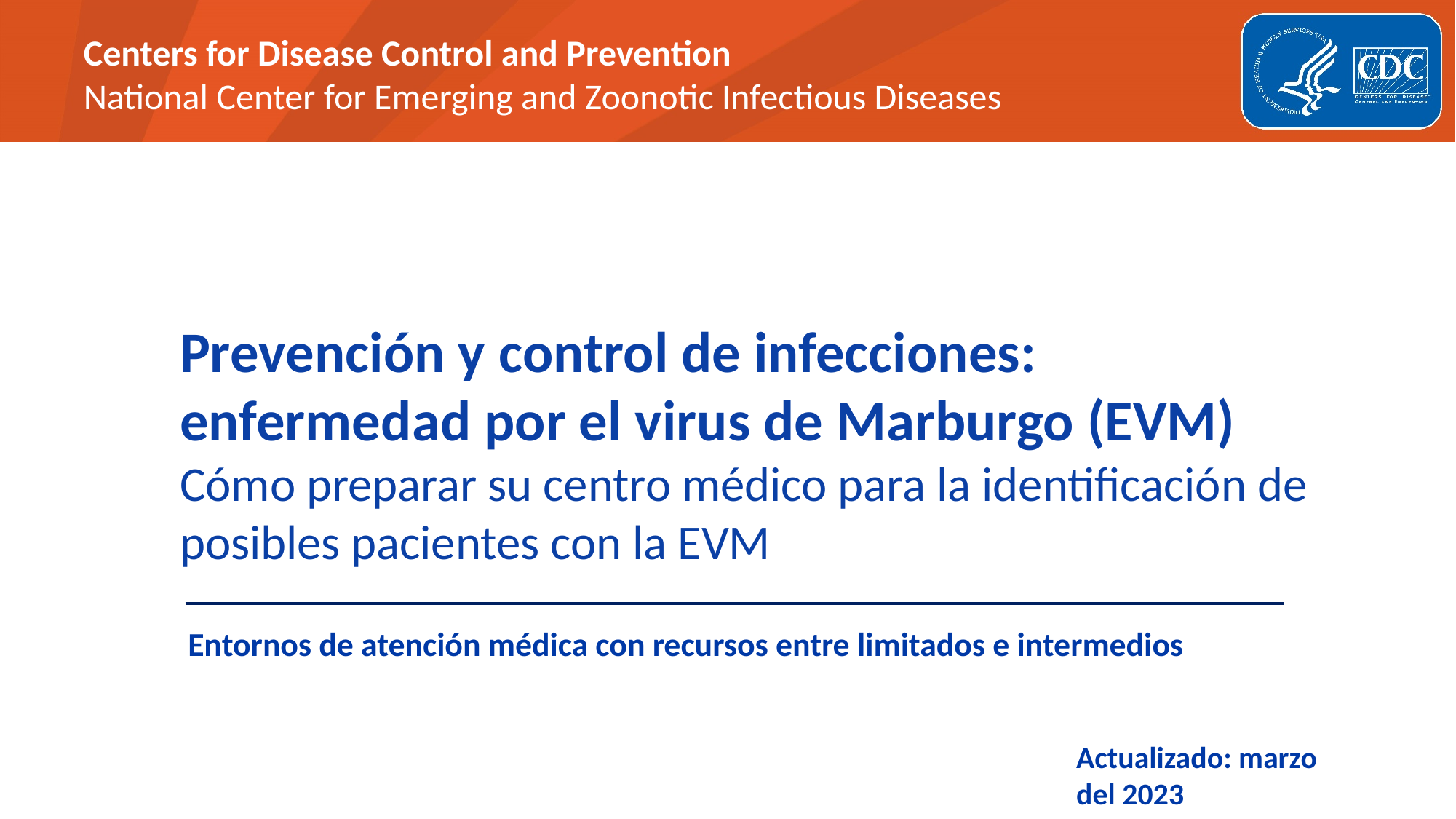

Prevención y control de infecciones: enfermedad por el virus de Marburgo (EVM)
Cómo preparar su centro médico para la identificación de posibles pacientes con la EVM
Entornos de atención médica con recursos entre limitados e intermedios
Actualizado: marzo del 2023